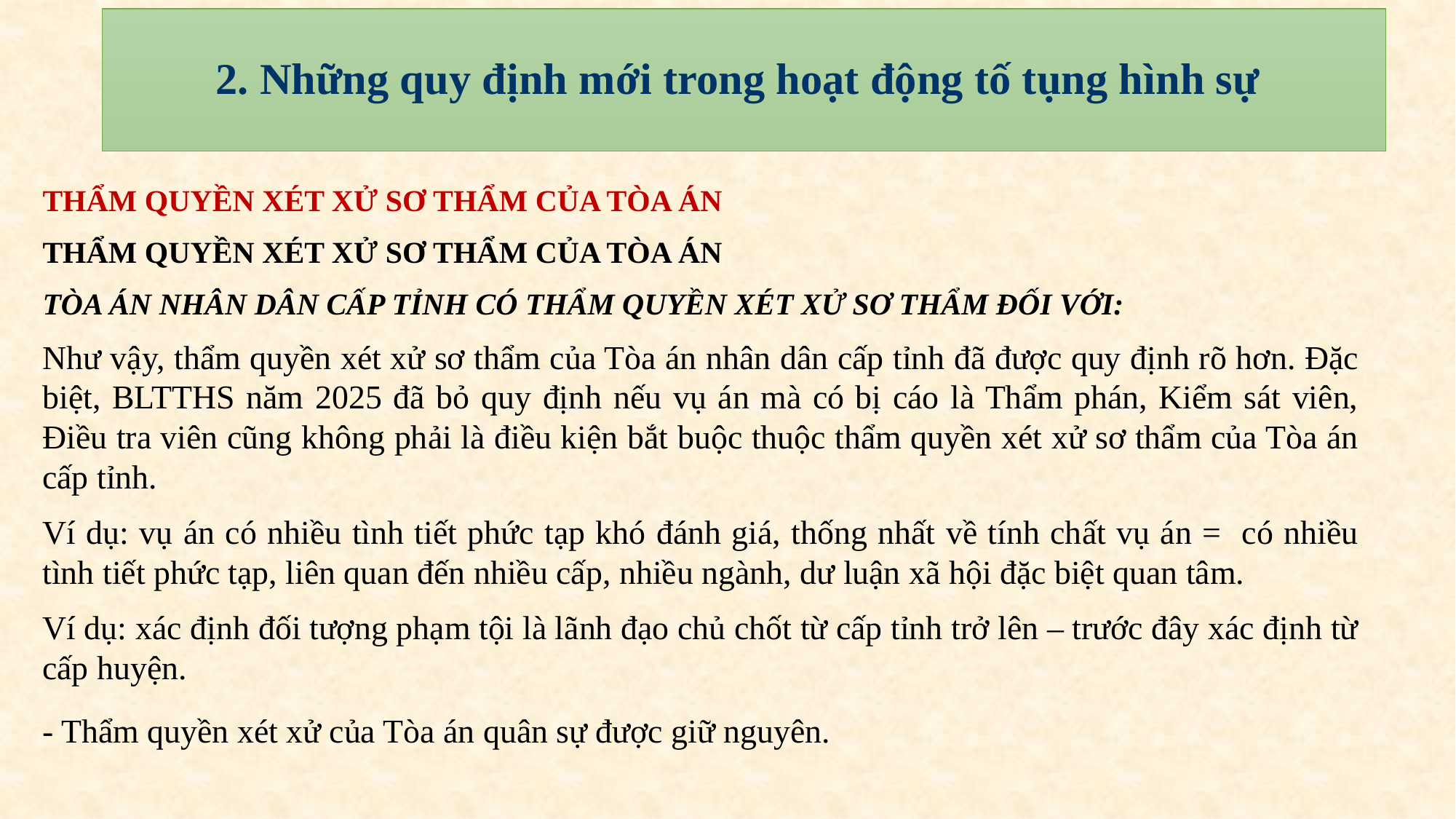

# 2. Những quy định mới trong hoạt động tố tụng hình sự
Thẩm quyền xét xử sơ thẩm của Tòa án
Thẩm quyền xét xử sơ thẩm của Tòa án
tòa án nhân dân cấp tỉnh có thẩm quyền xét xử sơ thẩm đối với:
Như vậy, thẩm quyền xét xử sơ thẩm của Tòa án nhân dân cấp tỉnh đã được quy định rõ hơn. Đặc biệt, BLTTHS năm 2025 đã bỏ quy định nếu vụ án mà có bị cáo là Thẩm phán, Kiểm sát viên, Điều tra viên cũng không phải là điều kiện bắt buộc thuộc thẩm quyền xét xử sơ thẩm của Tòa án cấp tỉnh.
Ví dụ: vụ án có nhiều tình tiết phức tạp khó đánh giá, thống nhất về tính chất vụ án =  có nhiều tình tiết phức tạp, liên quan đến nhiều cấp, nhiều ngành, dư luận xã hội đặc biệt quan tâm.
Ví dụ: xác định đối tượng phạm tội là lãnh đạo chủ chốt từ cấp tỉnh trở lên – trước đây xác định từ cấp huyện.
- Thẩm quyền xét xử của Tòa án quân sự được giữ nguyên.